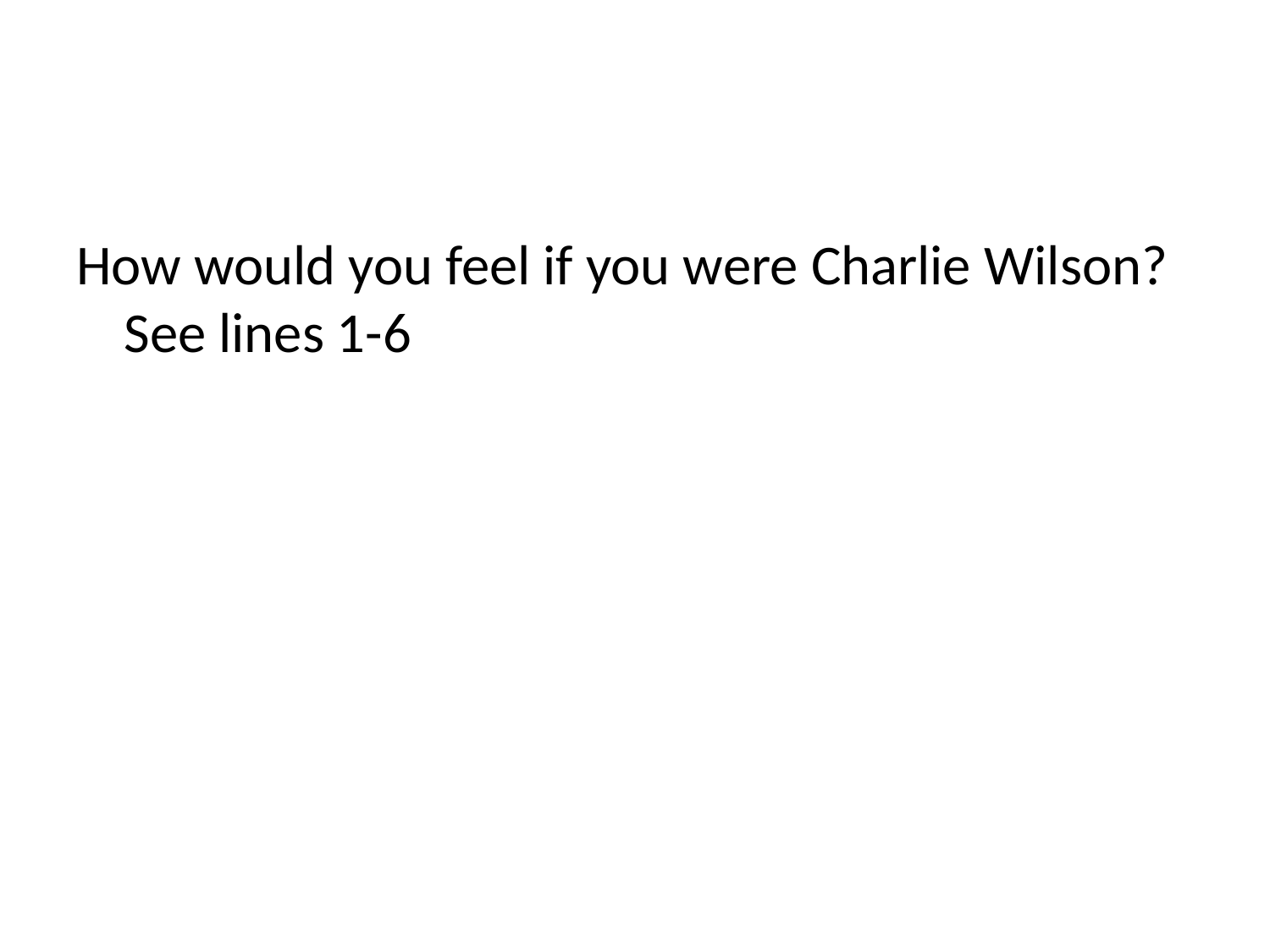

#
How would you feel if you were Charlie Wilson? See lines 1-6